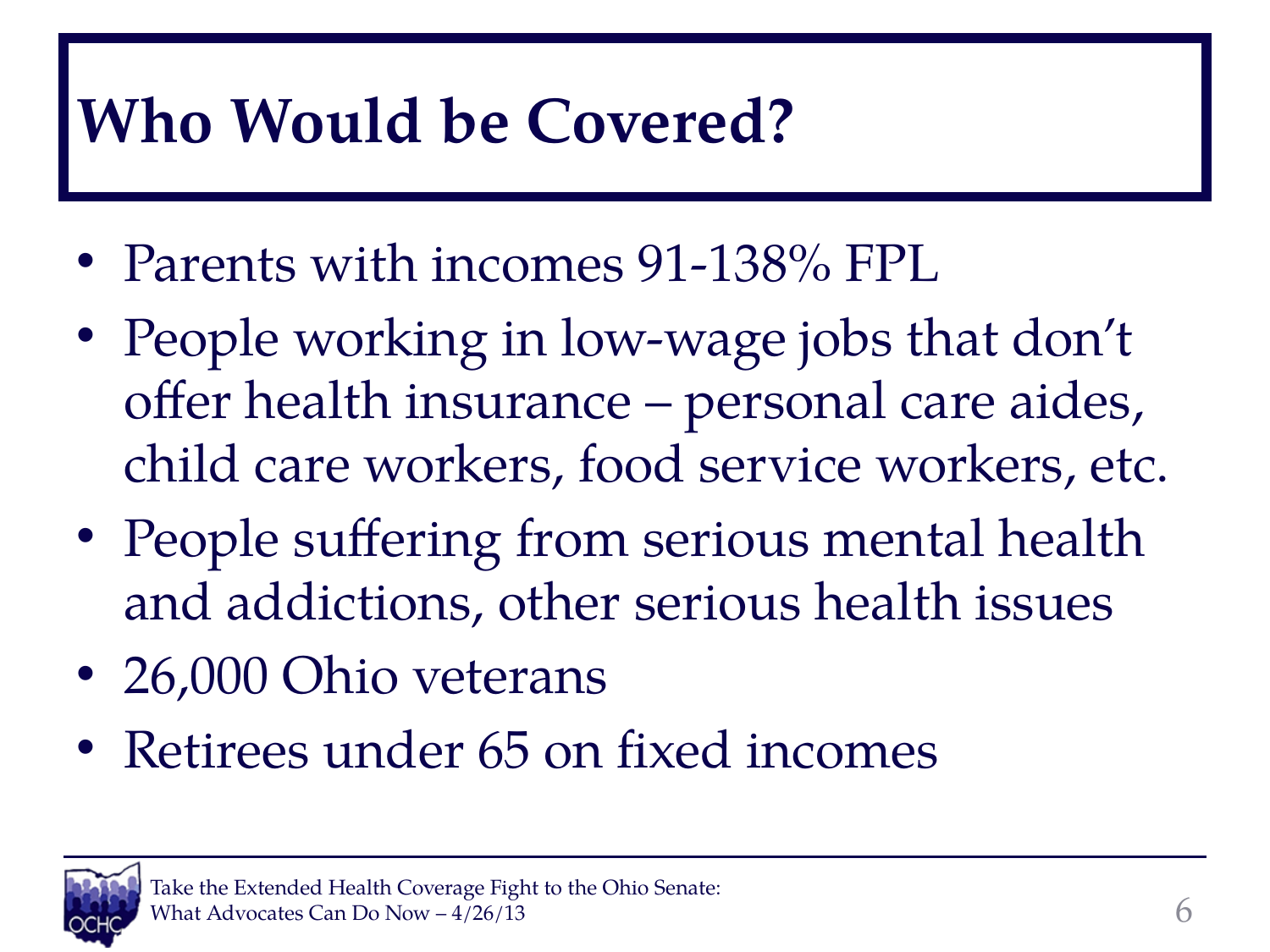

# Who Would be Covered?
Parents with incomes 91-138% FPL
People working in low-wage jobs that don’t offer health insurance – personal care aides, child care workers, food service workers, etc.
People suffering from serious mental health and addictions, other serious health issues
26,000 Ohio veterans
Retirees under 65 on fixed incomes

6